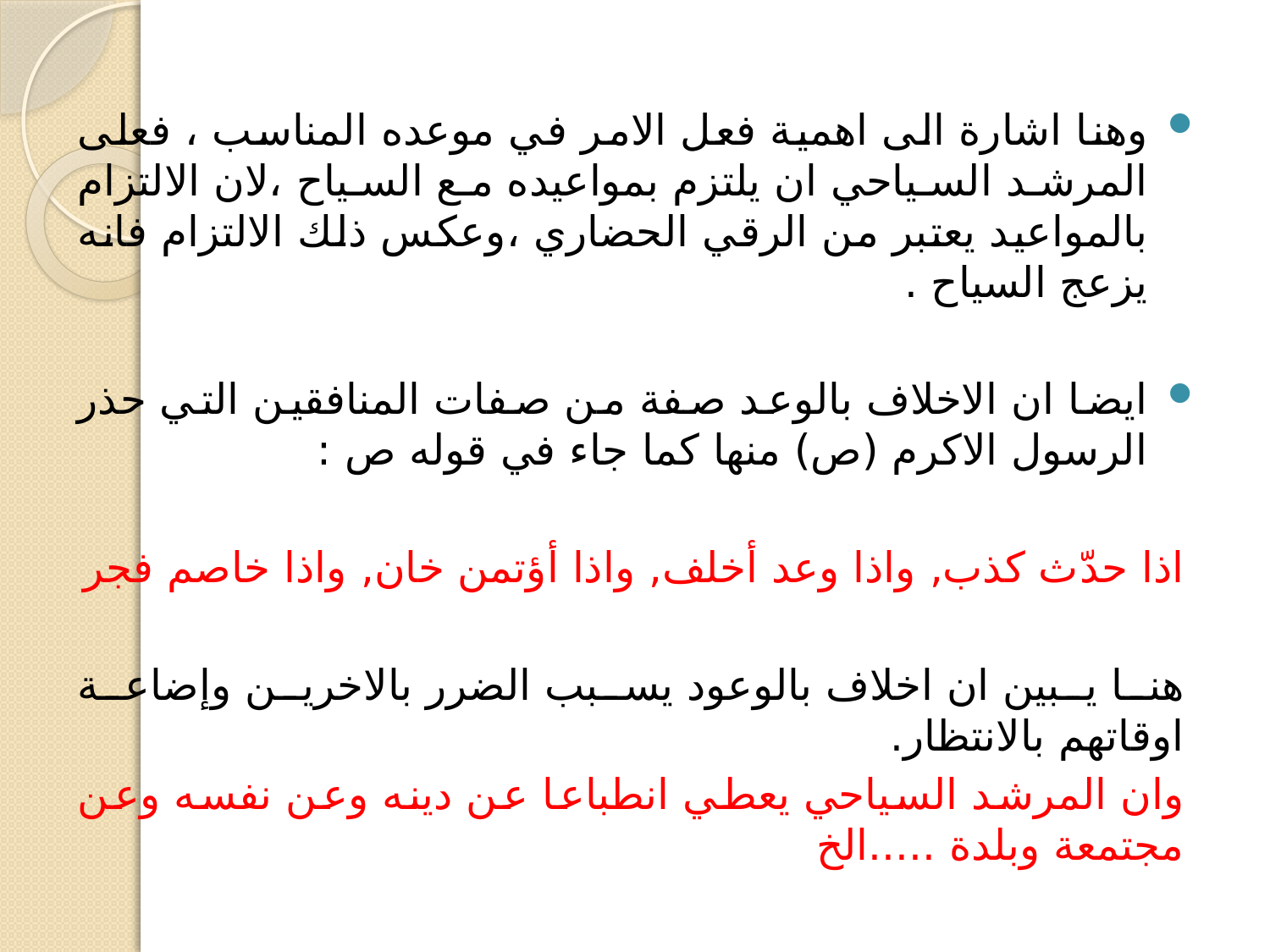

وهنا اشارة الى اهمية فعل الامر في موعده المناسب ، فعلى المرشد السياحي ان يلتزم بمواعيده مع السياح ،لان الالتزام بالمواعيد يعتبر من الرقي الحضاري ،وعكس ذلك الالتزام فانه يزعج السياح .

ايضا ان الاخلاف بالوعد صفة من صفات المنافقين التي حذر الرسول الاكرم (ص) منها كما جاء في قوله ص :

اذا حدّث كذب, واذا وعد أخلف, واذا أؤتمن خان, واذا خاصم فجر

هنا يبين ان اخلاف بالوعود يسبب الضرر بالاخرين وإضاعة اوقاتهم بالانتظار.
وان المرشد السياحي يعطي انطباعا عن دينه وعن نفسه وعن مجتمعة وبلدة .....الخ